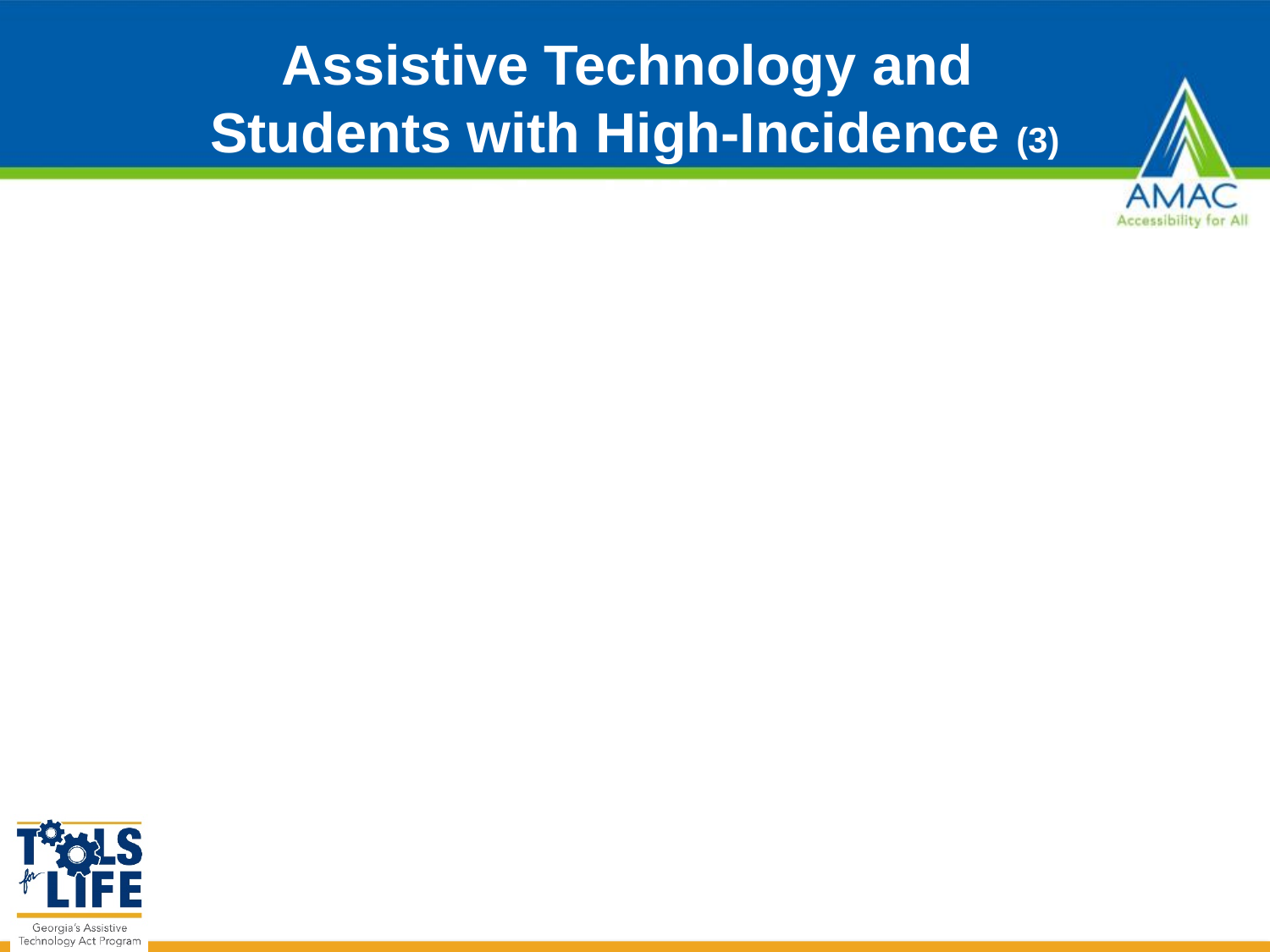

# Assistive Technology and Students with High-Incidence (3) Disabilities
Students with high incidence disabilities represent about 70% of all students’ with disabilities (Aud et al., 2011).
Students with high incidence disabilities have low rates of AT use (Kaye, Yeager, & Reed, 2008; Woodward & Reith, 1997).
Low rates of AT use and high rates of abandonment are persistent issues (Kaye et al., 2008;  La Plante, Hendershot, & Moss, 1992; Ofiesh, Rice, Long, Merchant, & Gajar, 2002; Phillips & Zhao, 1993; Woodward & Reith, 1997).